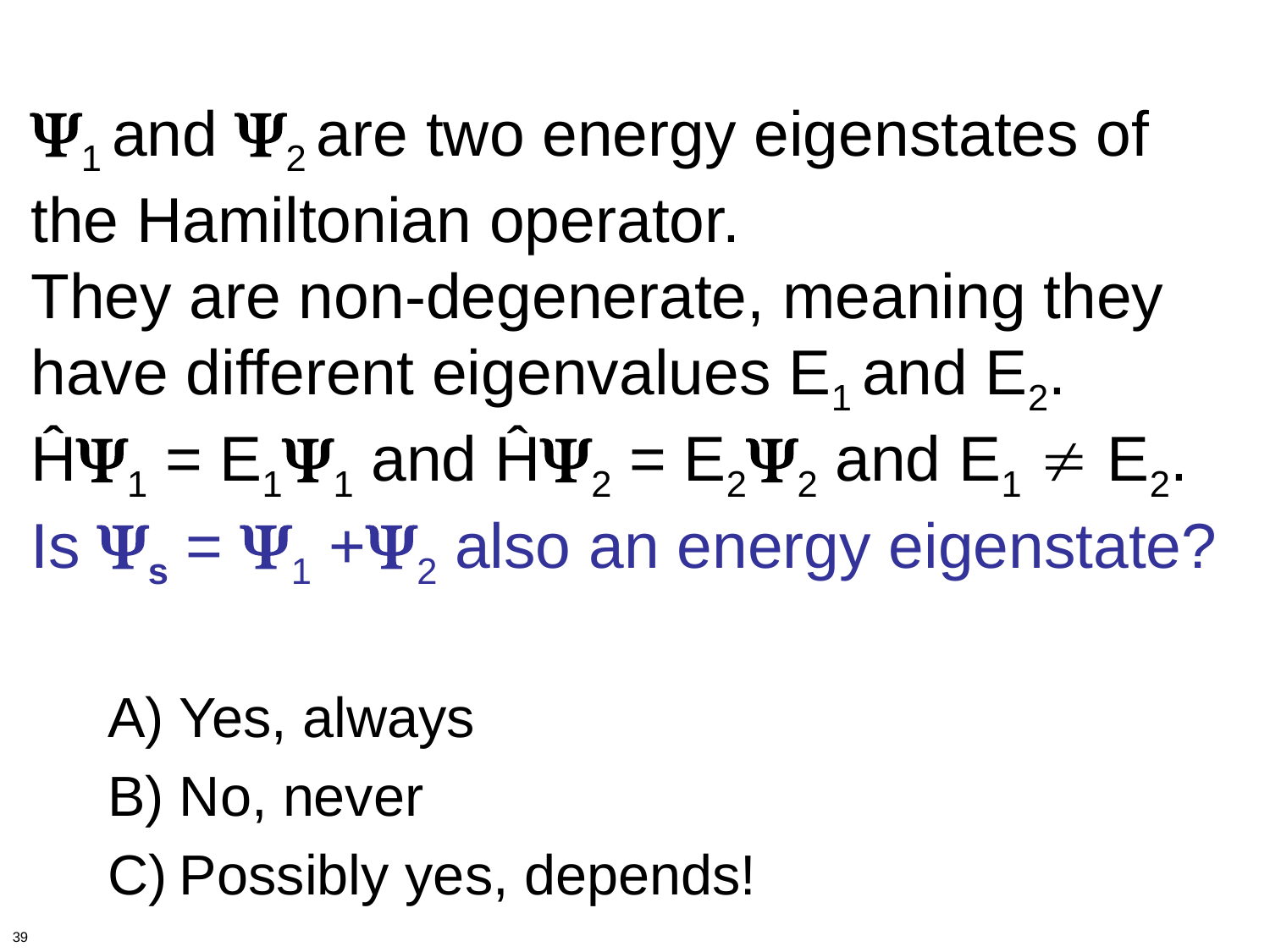

# Ψ1 and Ψ2 are two energy eigenstates of the Hamiltonian operator. They are non-degenerate, meaning they have different eigenvalues E1 and E2. ĤΨ1 = E1Ψ1 and ĤΨ2 = E2Ψ2 and E1 ≠ E2. Is Ψs = Ψ1 +Ψ2 also an energy eigenstate?
Yes, always
No, never
Possibly yes, depends!
39